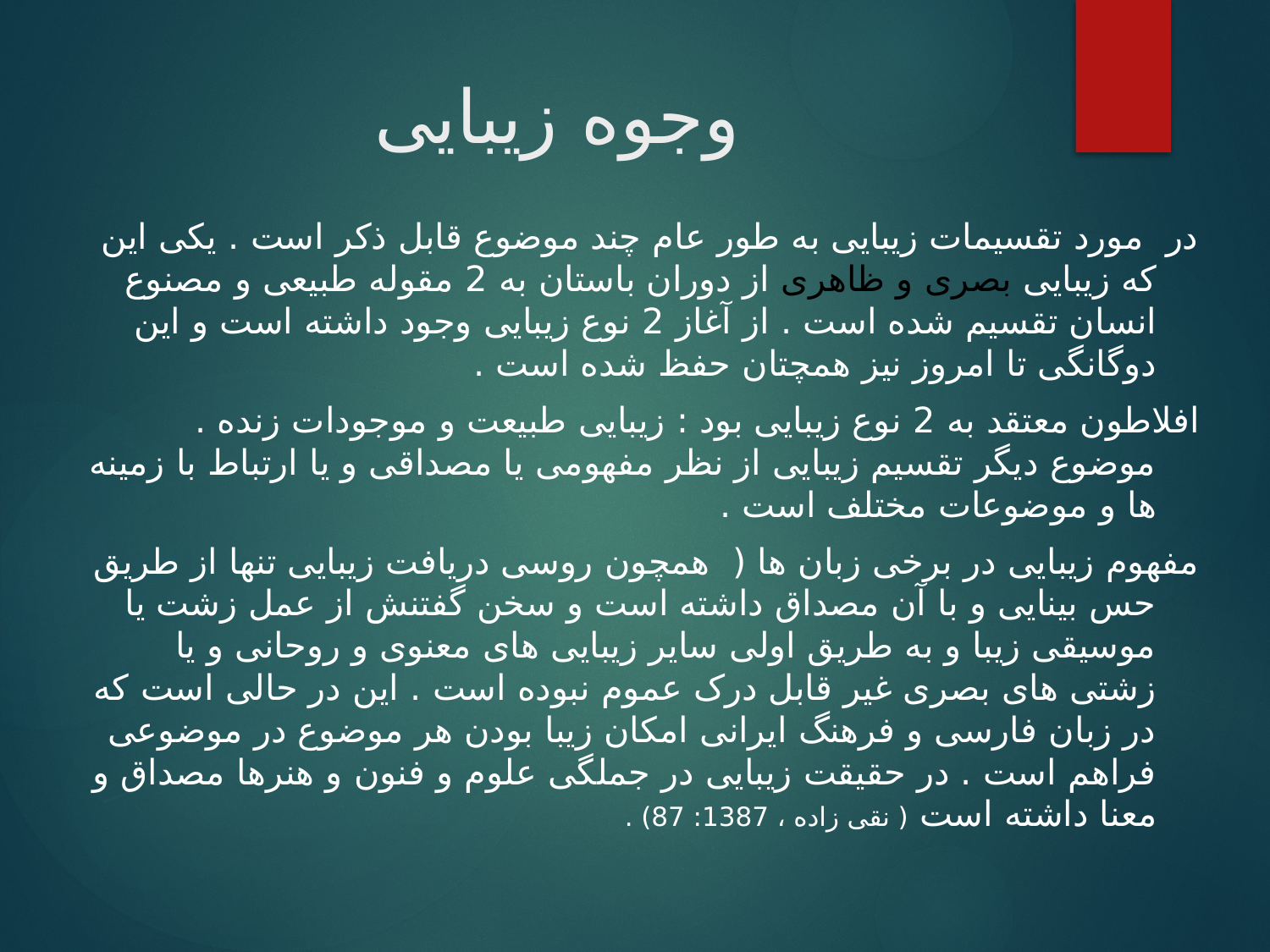

# وجوه زیبایی
در  مورد تقسیمات زیبایی به طور عام چند موضوع قابل ذکر است . یکی این که زیبایی بصری و ظاهری از دوران باستان به 2 مقوله طبیعی و مصنوع انسان تقسیم شده است . از آغاز 2 نوع زیبایی وجود داشته است و این دوگانگی تا امروز نیز همچتان حفظ شده است .
افلاطون معتقد به 2 نوع زیبایی بود : زیبایی طبیعت و موجودات زنده . موضوع دیگر تقسیم زیبایی از نظر مفهومی یا مصداقی و یا ارتباط با زمینه ها و موضوعات مختلف است .
مفهوم زیبایی در برخی زبان ها (  همچون روسی دریافت زیبایی تنها از طریق حس بینایی و با آن مصداق داشته است و سخن گفتنش از عمل زشت یا موسیقی زیبا و به طریق اولی سایر زیبایی های معنوی و روحانی و یا زشتی های بصری غیر قابل درک عموم نبوده است . این در حالی است که در زبان فارسی و فرهنگ ایرانی امکان زیبا بودن هر موضوع در موضوعی فراهم است . در حقیقت زیبایی در جملگی علوم و فنون و هنرها مصداق و معنا داشته است ( نقی زاده ، 1387: 87) .